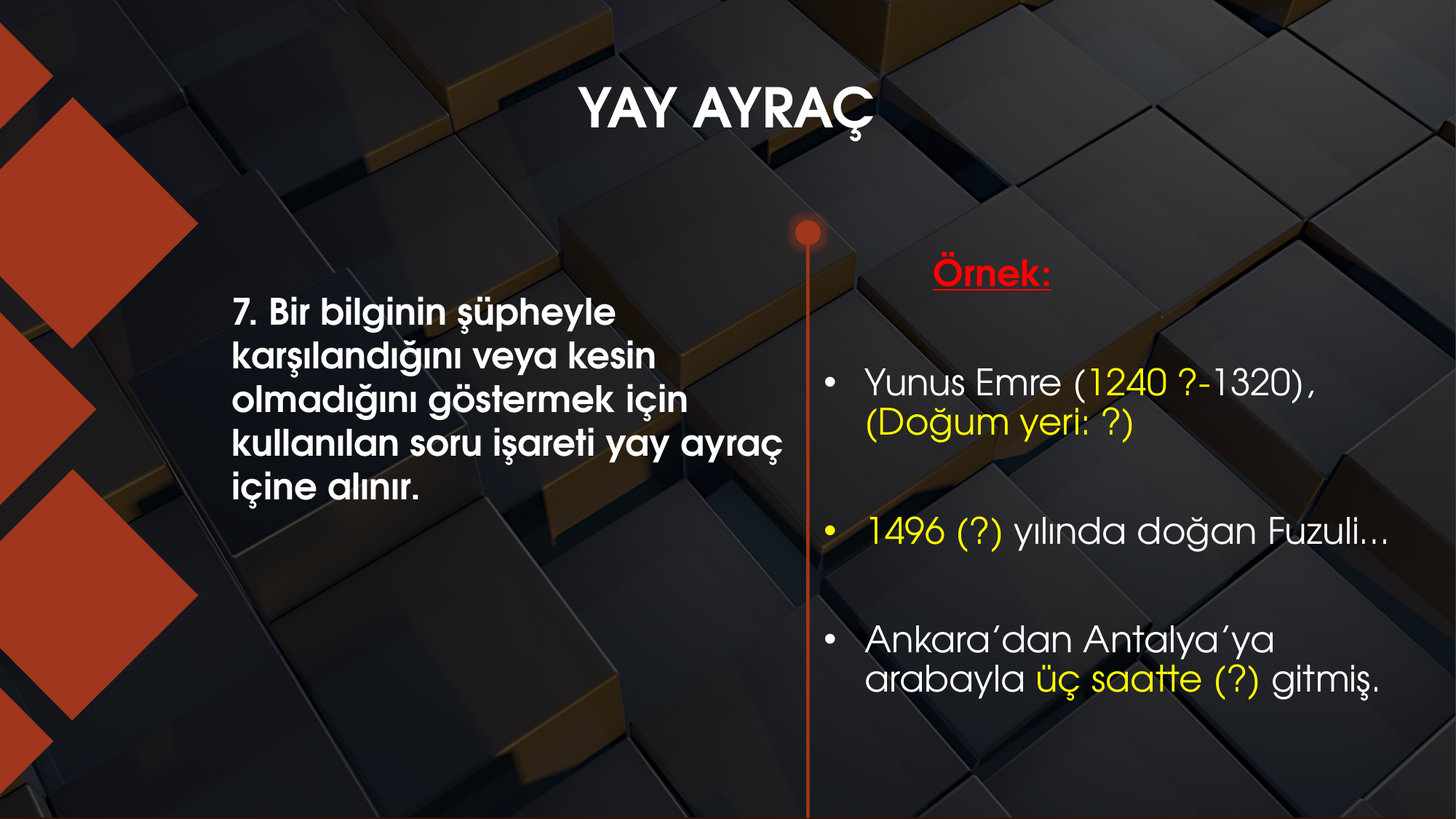

# YAY AYRAÇ

	Örnek:

Yunus Emre (1240 ?-1320), (Doğum yeri: ?)

1496 (?) yılında doğan Fuzuli…

Ankara’dan Antalya’ya arabayla üç saatte (?) gitmiş.
7. Bir bilginin şüpheyle karşılandığını veya kesin olmadığını gös­termek için kullanılan soru işareti yay ayraç içine alınır.